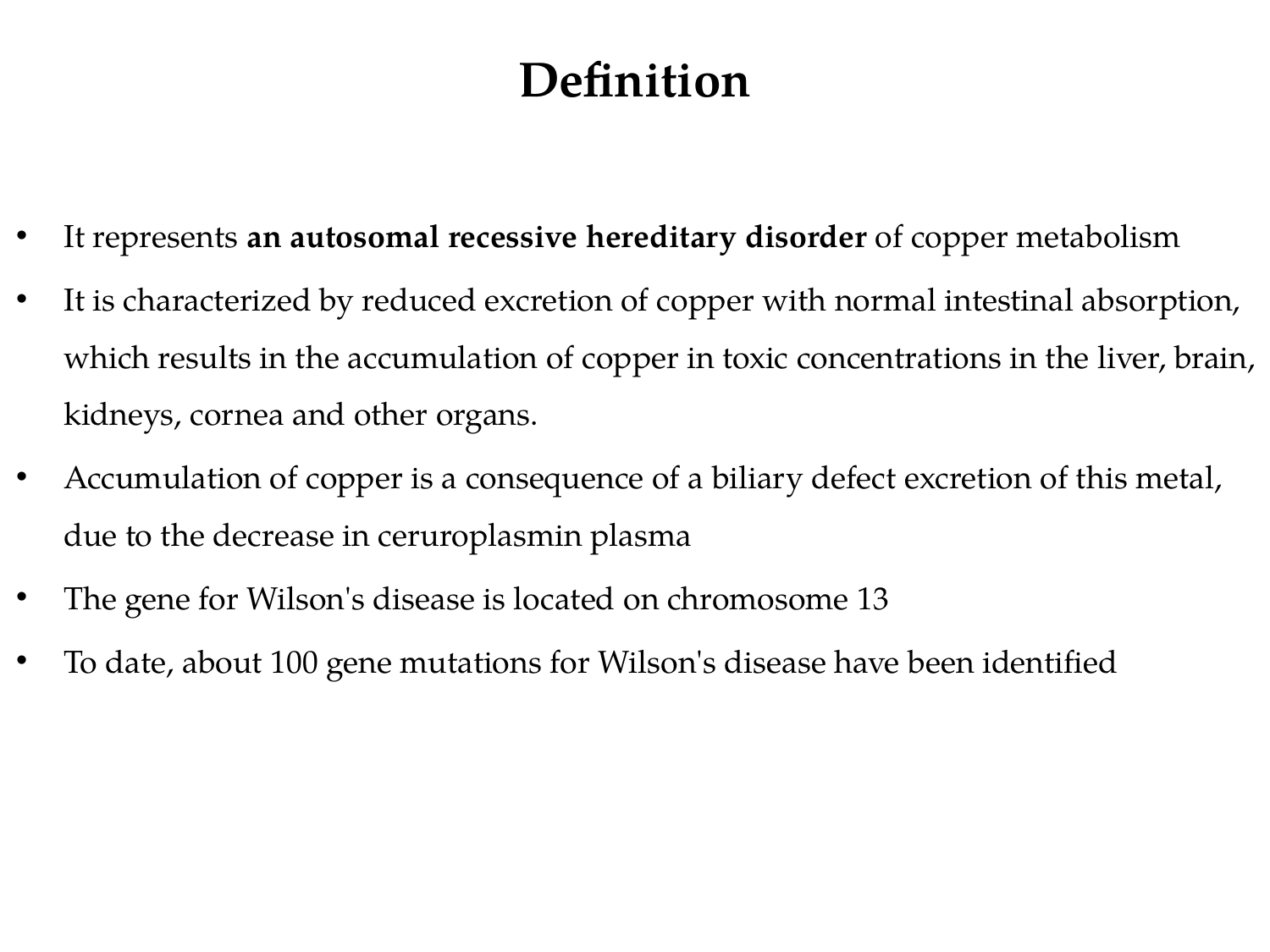

# Definition
It represents an autosomal recessive hereditary disorder of copper metabolism
It is characterized by reduced excretion of copper with normal intestinal absorption, which results in the accumulation of copper in toxic concentrations in the liver, brain, kidneys, cornea and other organs.
Accumulation of copper is a consequence of a biliary defect excretion of this metal, due to the decrease in ceruroplasmin plasma
The gene for Wilson's disease is located on chromosome 13
To date, about 100 gene mutations for Wilson's disease have been identified